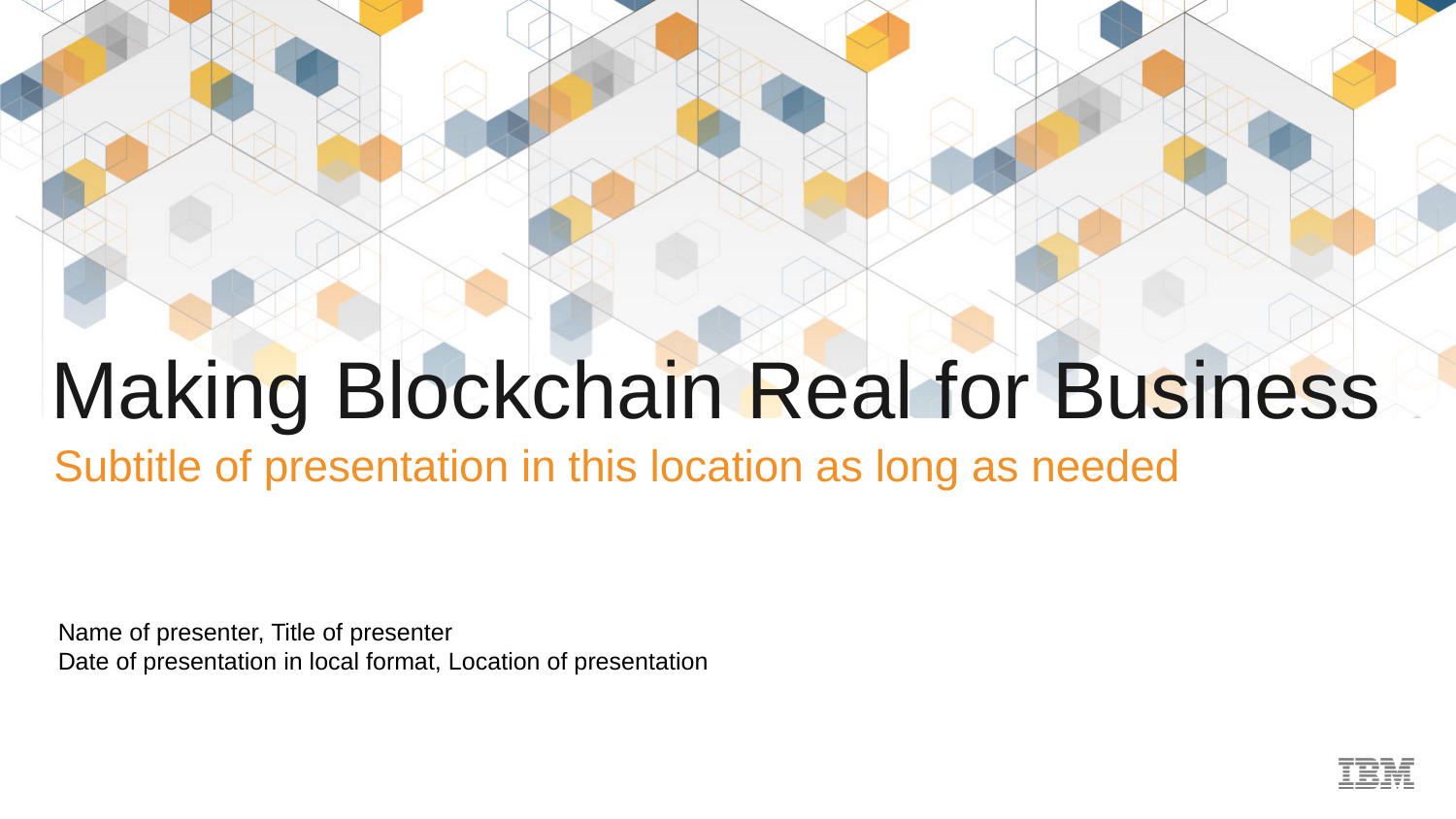

# Making Blockchain Real for Business
Subtitle of presentation in this location as long as needed
Name of presenter, Title of presenter
Date of presentation in local format, Location of presentation